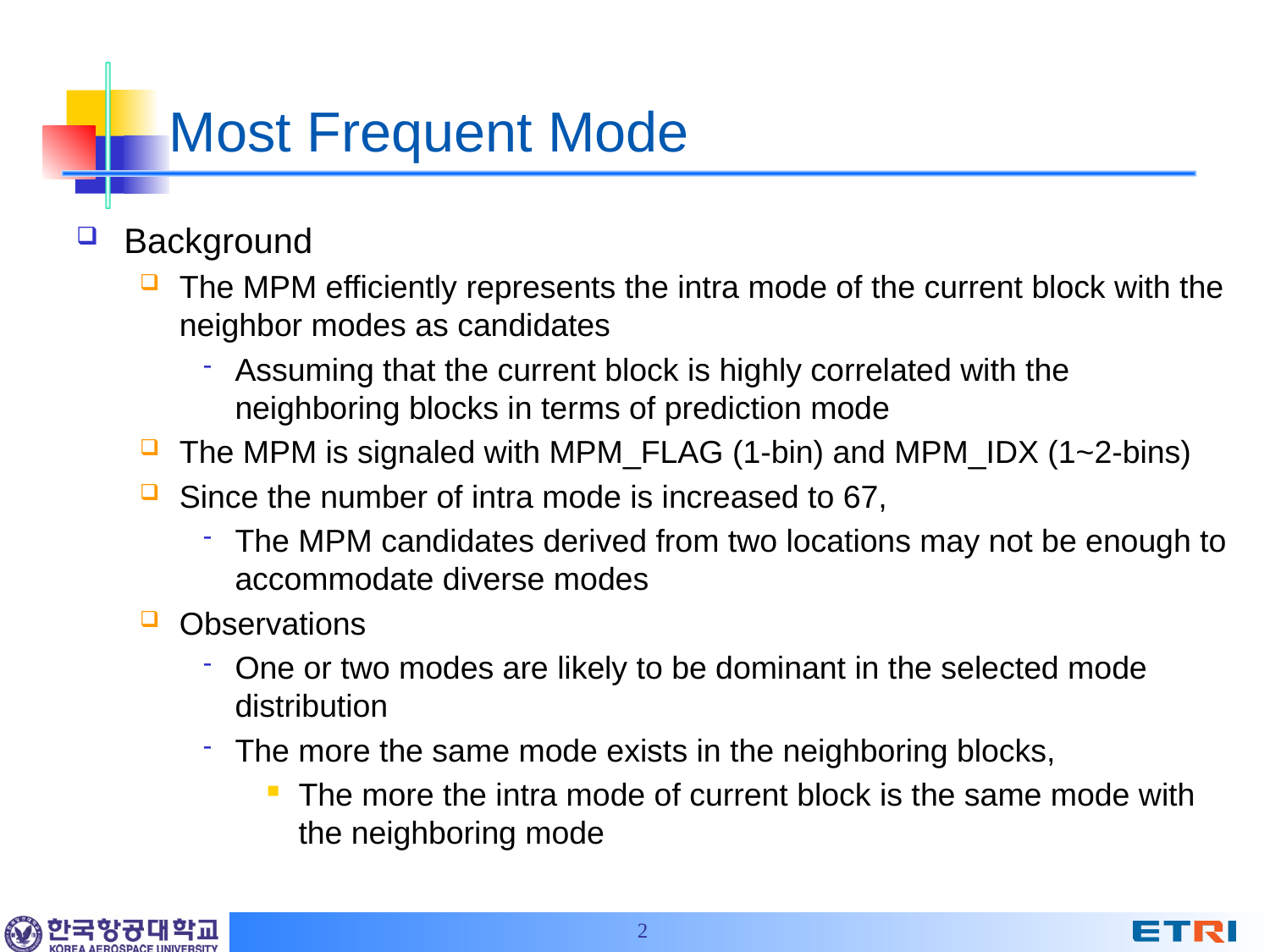

# Most Frequent Mode
Background
The MPM efficiently represents the intra mode of the current block with the neighbor modes as candidates
Assuming that the current block is highly correlated with the neighboring blocks in terms of prediction mode
The MPM is signaled with MPM_FLAG (1-bin) and MPM_IDX (1~2-bins)
Since the number of intra mode is increased to 67,
The MPM candidates derived from two locations may not be enough to accommodate diverse modes
Observations
One or two modes are likely to be dominant in the selected mode distribution
The more the same mode exists in the neighboring blocks,
The more the intra mode of current block is the same mode with the neighboring mode